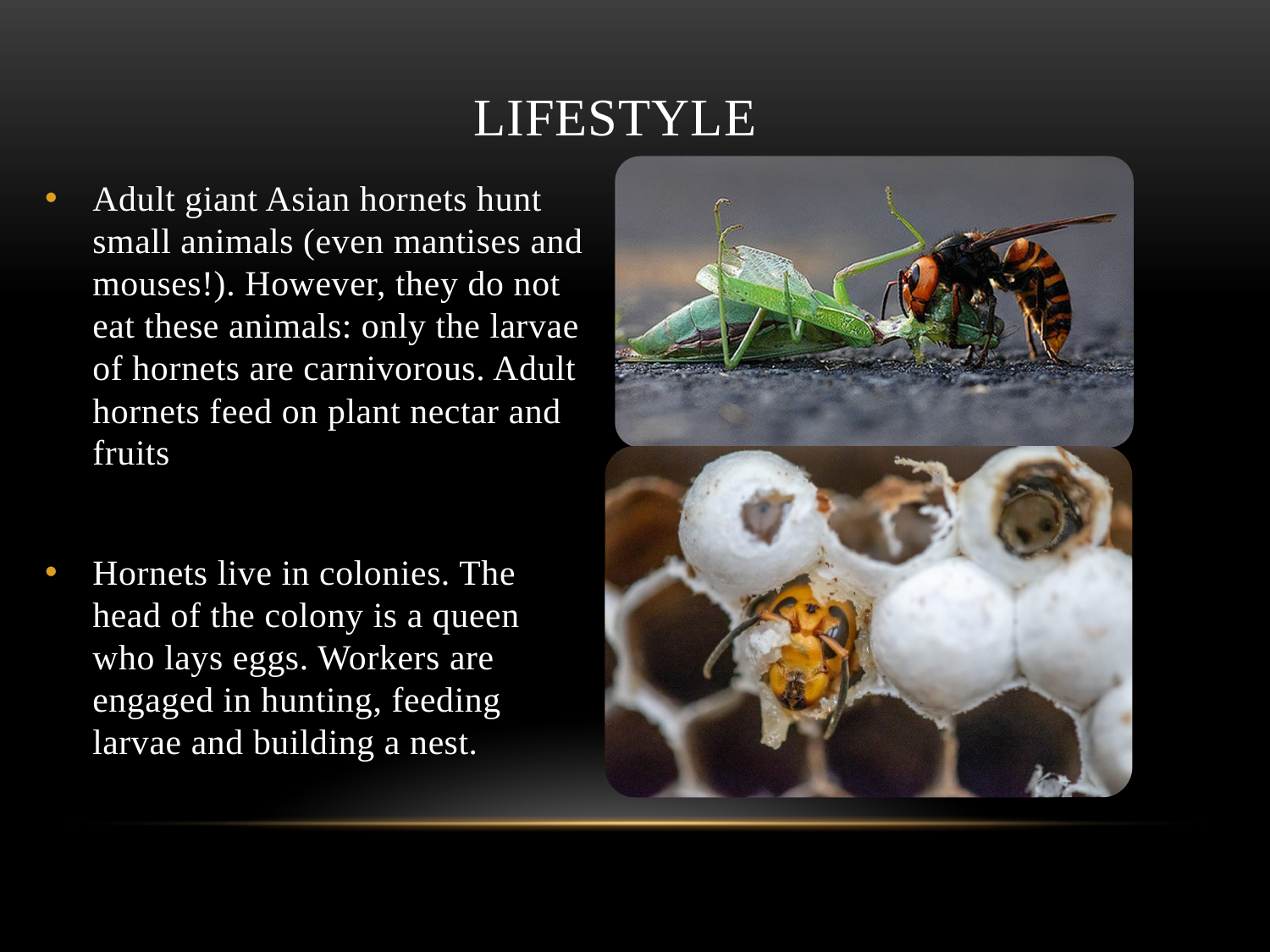

lifestyle

# Adult giant Asian hornets hunt small animals (even mantises and mouses!). However, they do not eat these animals: only the larvae of hornets are carnivorous. Adult hornets feed on plant nectar and fruits

Hornets live in colonies. The head of the colony is a queen who lays eggs. Workers are engaged in hunting, feeding larvae and building a nest.